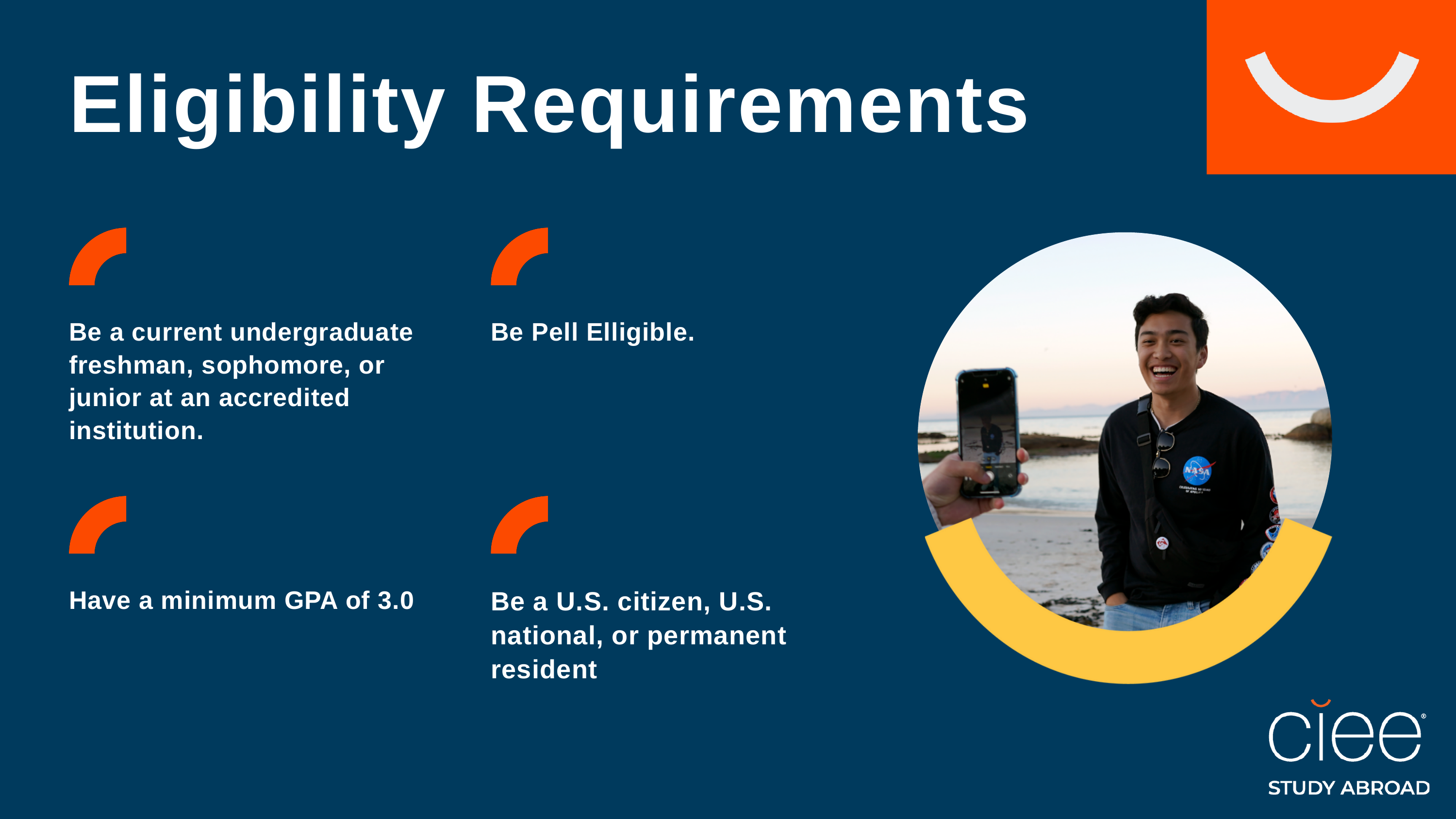

Eligibility Requirements

Be a current undergraduate freshman, sophomore, or junior at an accredited institution.
Be Pell Elligible.

Have a minimum GPA of 3.0
Be a U.S. citizen, U.S. national, or permanent resident